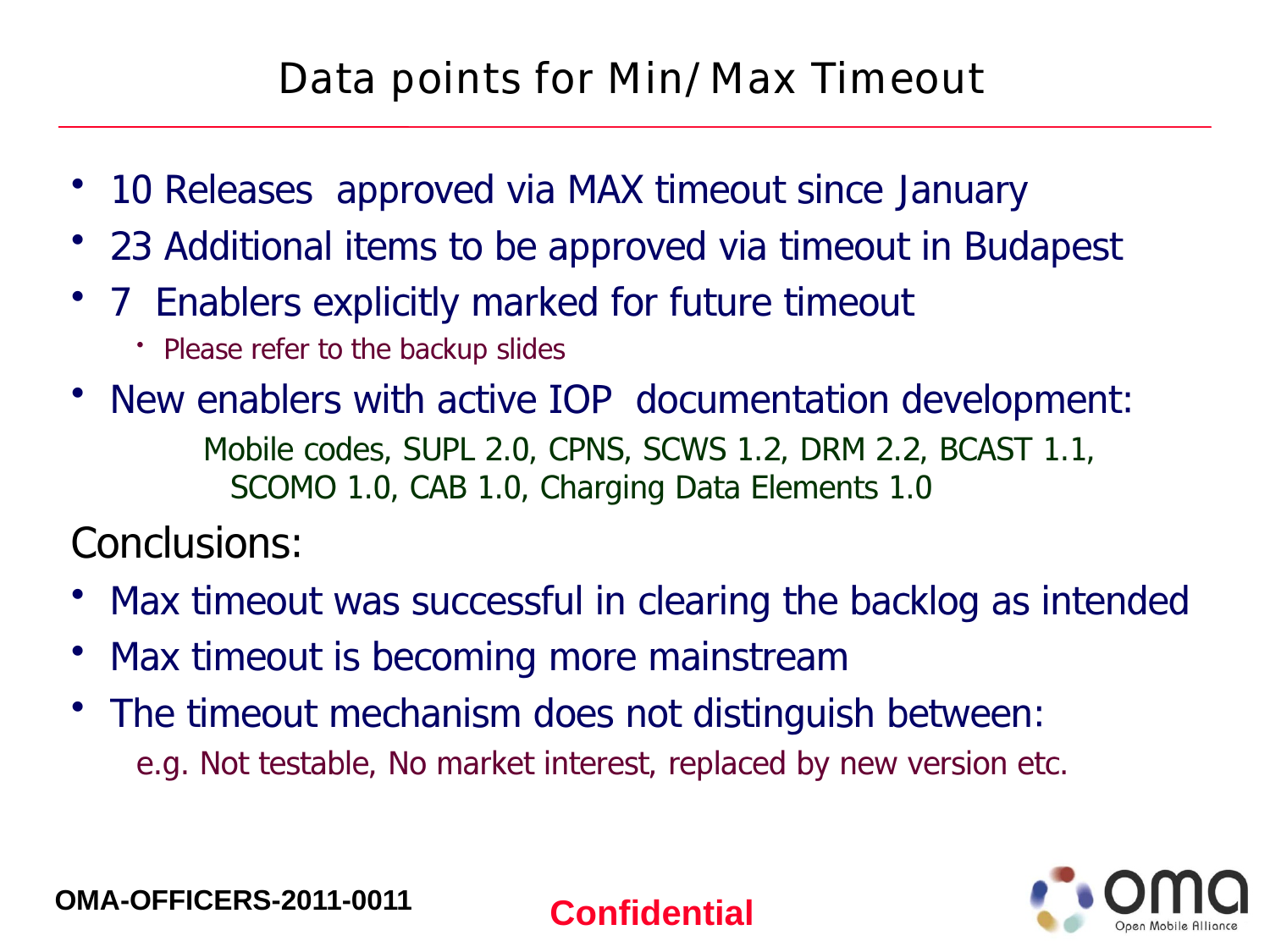

# Data points for Min/Max Timeout
10 Releases  approved via MAX timeout since January
23 Additional items to be approved via timeout in Budapest
7  Enablers explicitly marked for future timeout
Please refer to the backup slides
New enablers with active IOP  documentation development:
Mobile codes, SUPL 2.0, CPNS, SCWS 1.2, DRM 2.2, BCAST 1.1, SCOMO 1.0, CAB 1.0, Charging Data Elements 1.0
Conclusions:
Max timeout was successful in clearing the backlog as intended
Max timeout is becoming more mainstream
The timeout mechanism does not distinguish between:
e.g. Not testable, No market interest, replaced by new version etc.